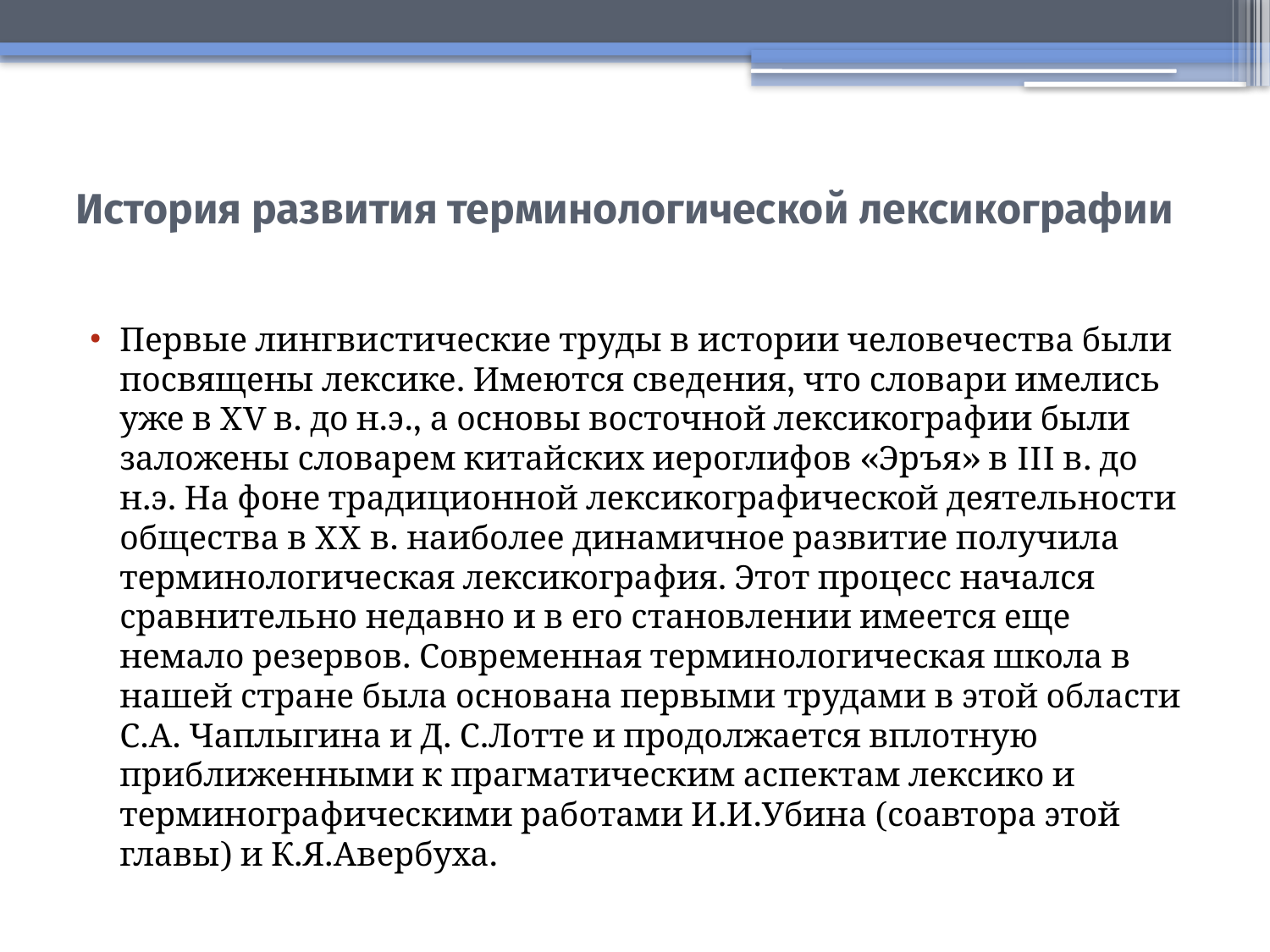

# История развития терминологической лексикографии
Первые лингвистические труды в истории человечества были посвящены лексике. Имеются сведения, что словари имелись уже в XV в. до н.э., а основы восточной лексикографии были заложены словарем китайских иероглифов «Эръя» в III в. до н.э. На фоне традиционной лексикографической деятельности общества в XX в. наиболее динамичное развитие получила терминологическая лексикография. Этот процесс начался сравнительно недавно и в его становлении имеется еще немало резервов. Современная терминологическая школа в нашей стране была основана первыми трудами в этой области С.А. Чаплыгина и Д. С.Лотте и продолжается вплотную приближенными к прагматическим аспектам лексико и терминографическими работами И.И.Убина (соавтора этой главы) и К.Я.Авербуха.